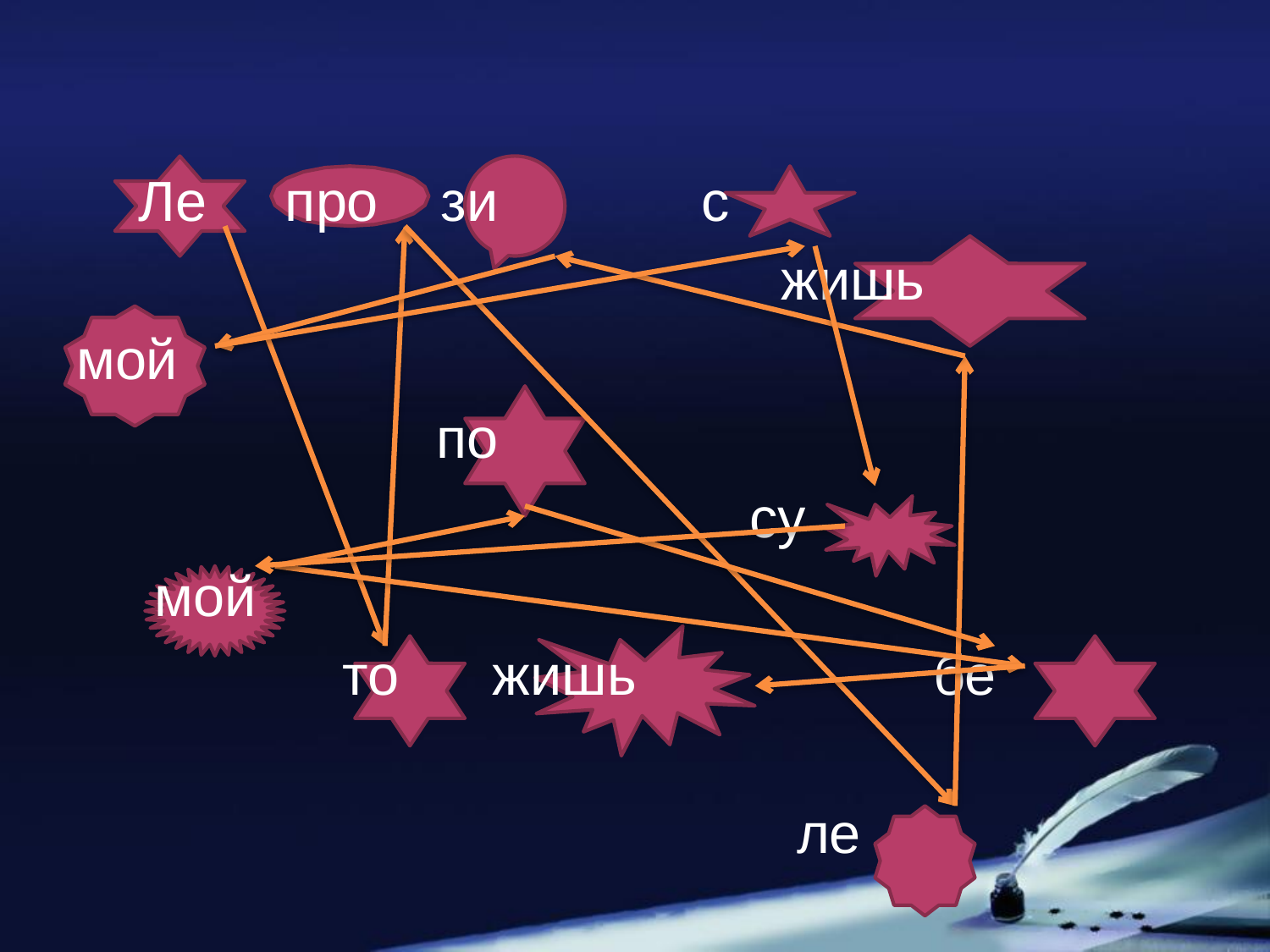

#

    Ле     про    зи             с
                                             жишь
мой
                       по
                                           су
     мой
                 то      жишь                   бе

                                              ле